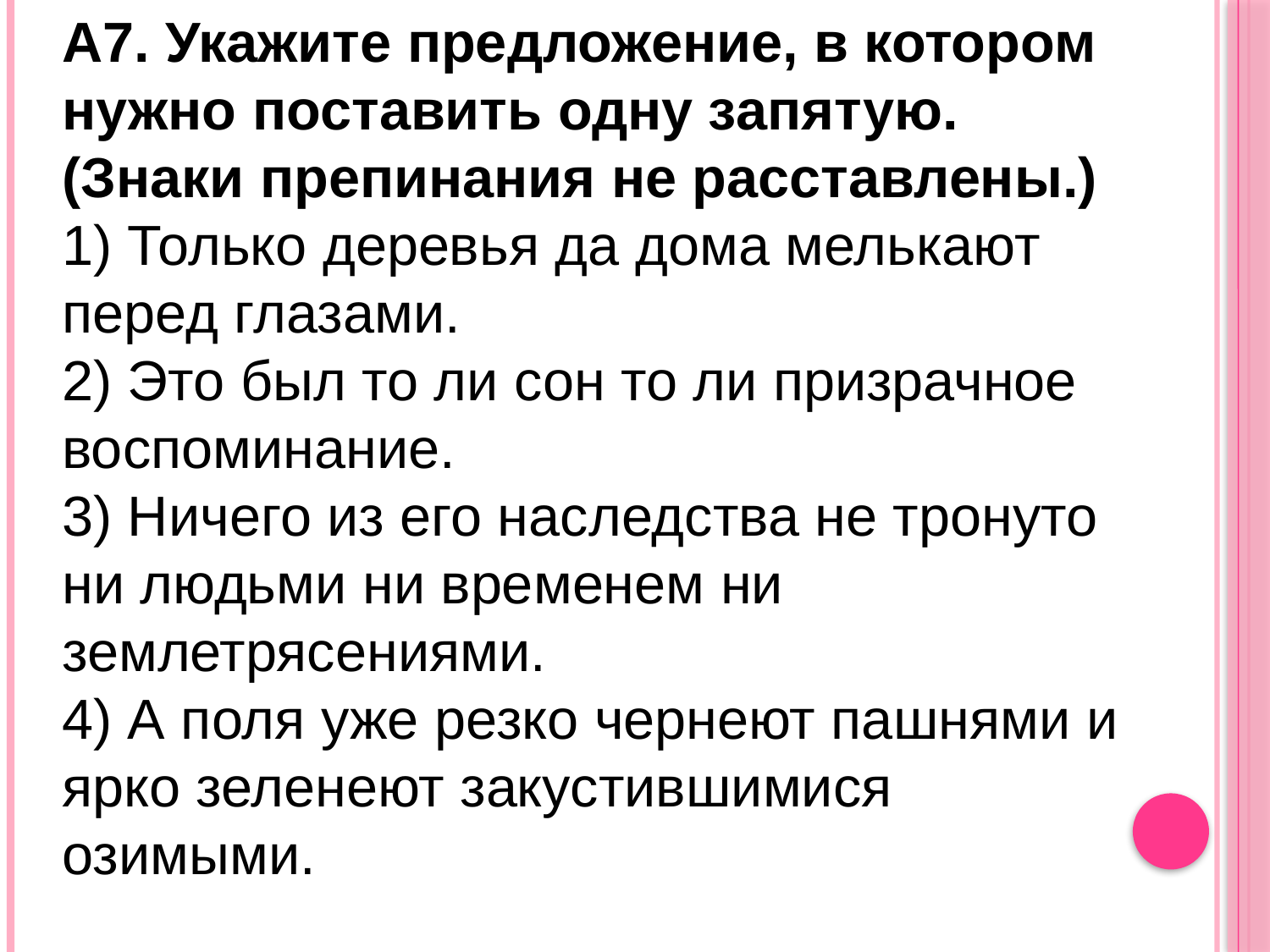

А7. Укажите предложение, в котором нужно поставить одну запятую. (Знаки препинания не расставлены.)
1) Только деревья да дома мелькают перед глазами.
2) Это был то ли сон то ли призрачное воспоминание.
3) Ничего из его наследства не тронуто ни людьми ни временем ни землетрясениями.
4) А поля уже резко чернеют пашнями и ярко зеленеют закустившимися озимыми.